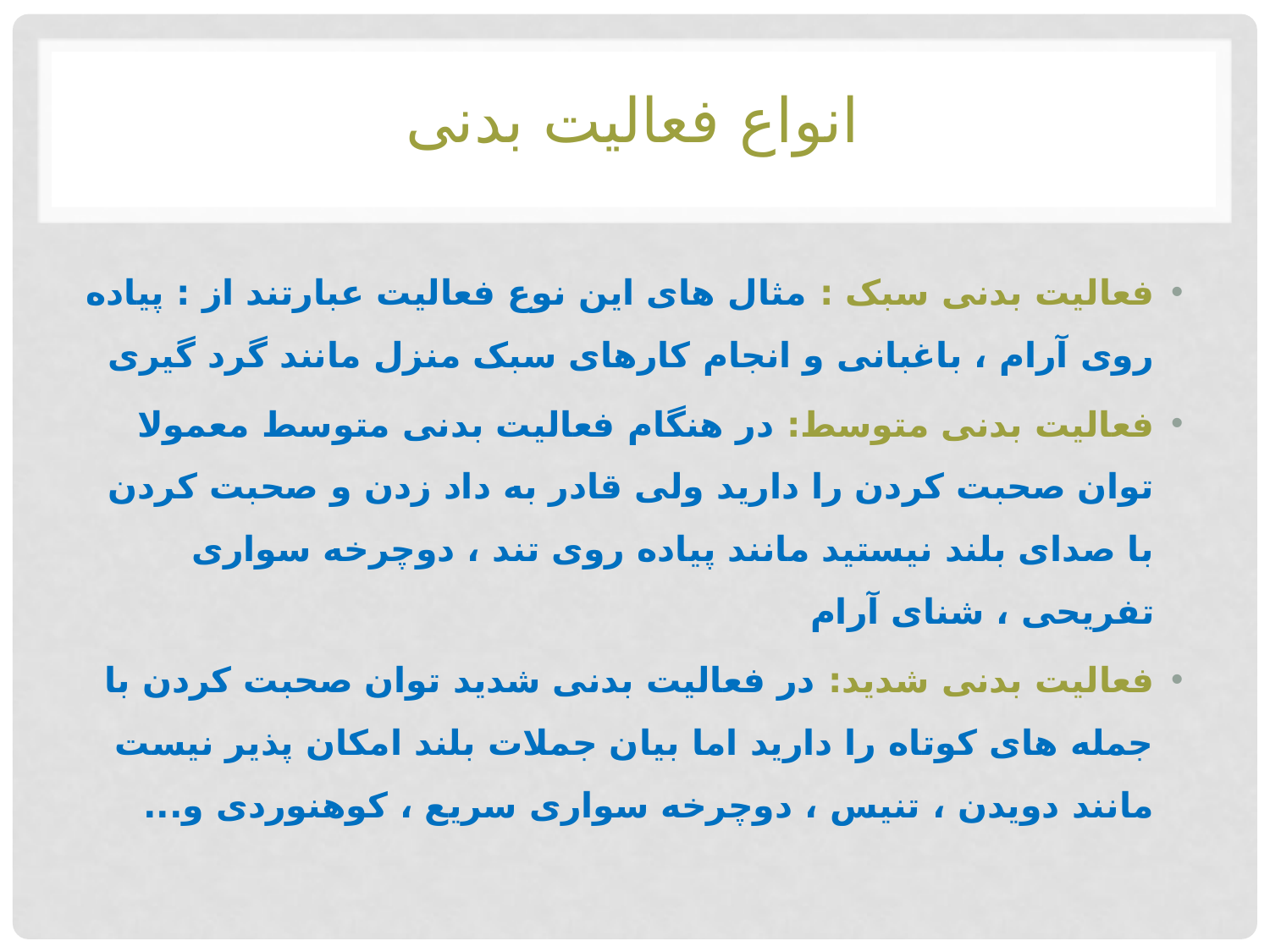

# انواع فعالیت بدنی
فعالیت بدنی سبک : مثال های این نوع فعالیت عبارتند از : پیاده روی آرام ، باغبانی و انجام کارهای سبک منزل مانند گرد گیری
فعالیت بدنی متوسط: در هنگام فعالیت بدنی متوسط معمولا توان صحبت کردن را دارید ولی قادر به داد زدن و صحبت کردن با صدای بلند نیستید مانند پیاده روی تند ، دوچرخه سواری تفریحی ، شنای آرام
فعالیت بدنی شدید: در فعالیت بدنی شدید توان صحبت کردن با جمله های کوتاه را دارید اما بیان جملات بلند امکان پذیر نیست مانند دویدن ، تنیس ، دوچرخه سواری سریع ، کوهنوردی و...